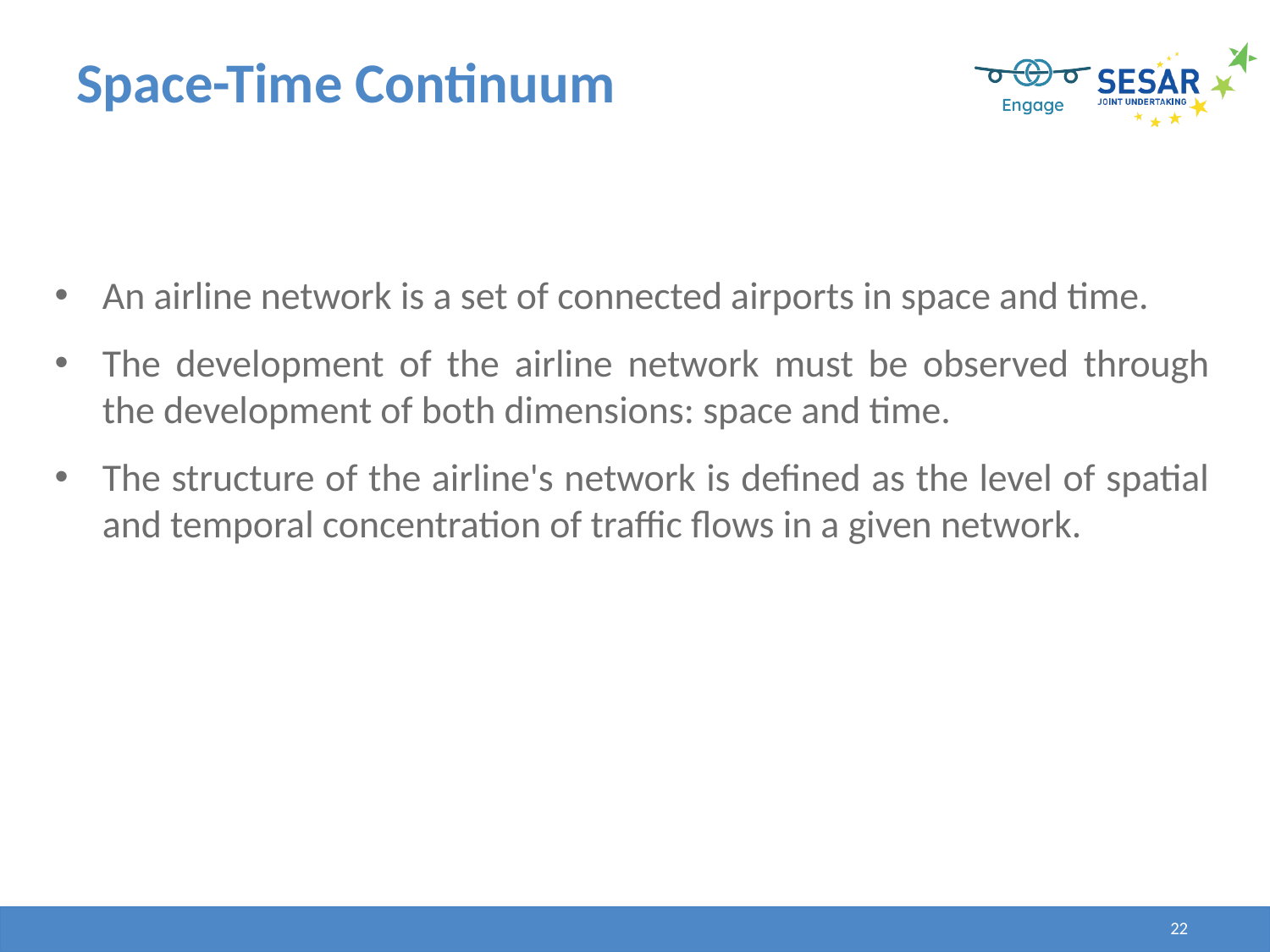

# Space-Time Continuum
An airline network is a set of connected airports in space and time.
The development of the airline network must be observed through the development of both dimensions: space and time.
The structure of the airline's network is defined as the level of spatial and temporal concentration of traffic flows in a given network.
22